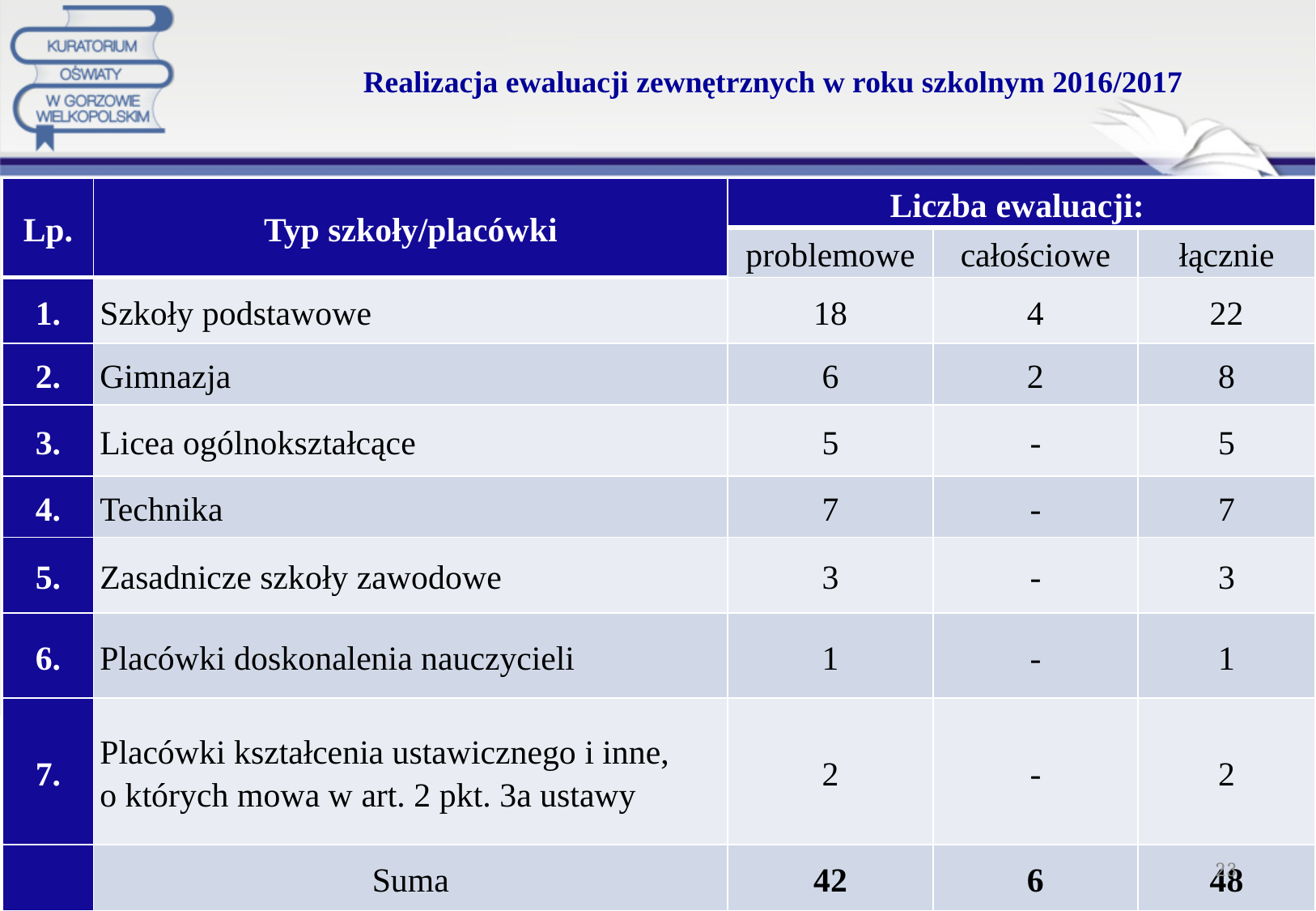

# Realizacja ewaluacji zewnętrznych w roku szkolnym 2016/2017
| Lp. | Typ szkoły/placówki | Liczba ewaluacji: |  |  |
| --- | --- | --- | --- | --- |
|  |  | problemowe | całościowe | łącznie |
| 1. | Szkoły podstawowe | 18 | 4 | 22 |
| 2. | Gimnazja | 6 | 2 | 8 |
| 3. | Licea ogólnokształcące | 5 | - | 5 |
| 4. | Technika | 7 | - | 7 |
| 5. | Zasadnicze szkoły zawodowe | 3 | - | 3 |
| 6. | Placówki doskonalenia nauczycieli | 1 | - | 1 |
| 7. | Placówki kształcenia ustawicznego i inne, o których mowa w art. 2 pkt. 3a ustawy | 2 | - | 2 |
|  | Suma | 42 | 6 | 48 |
23